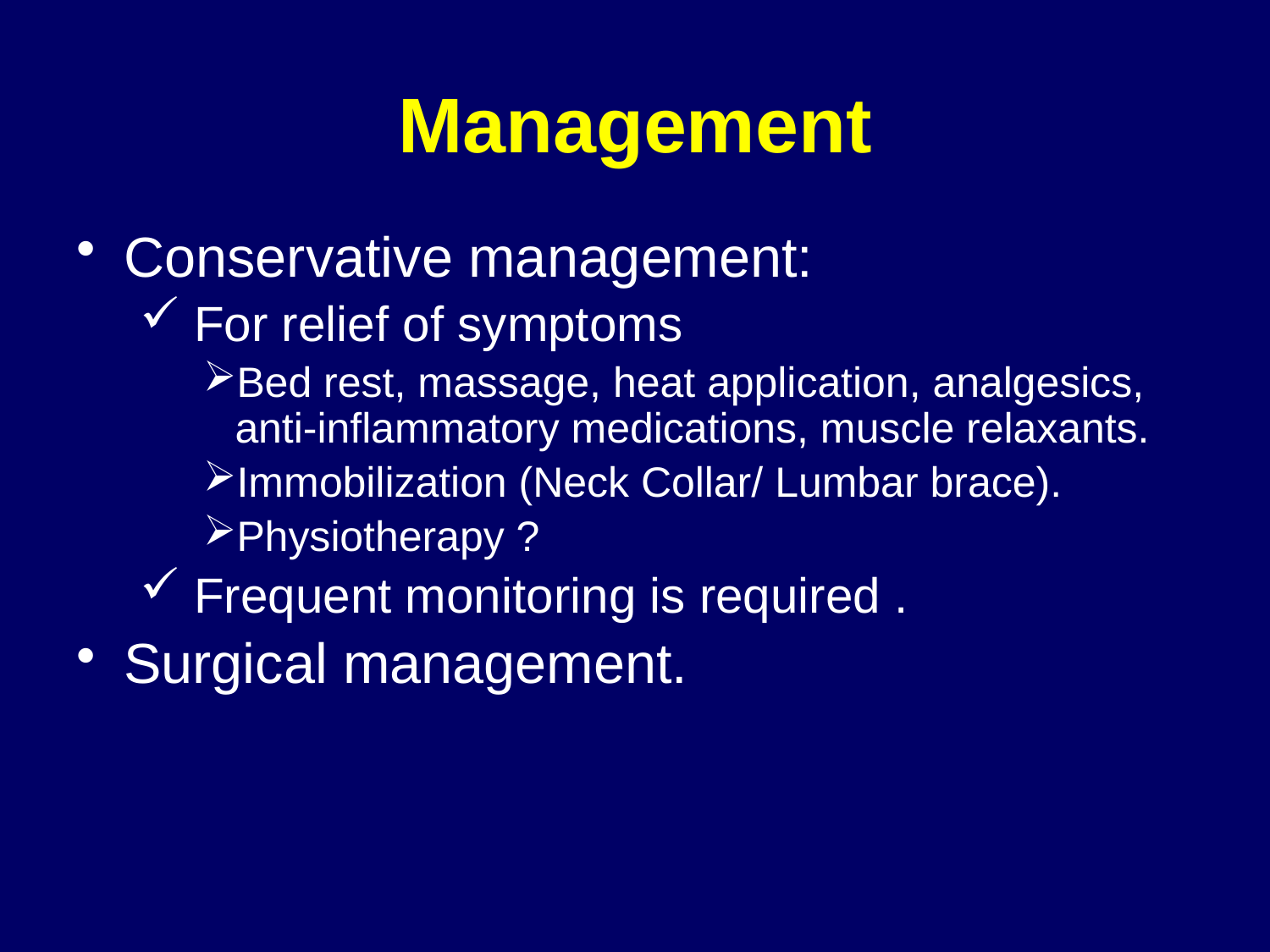

# Management
Conservative management:
 For relief of symptoms
Bed rest, massage, heat application, analgesics, anti-inflammatory medications, muscle relaxants.
Immobilization (Neck Collar/ Lumbar brace).
Physiotherapy ?
 Frequent monitoring is required .
Surgical management.